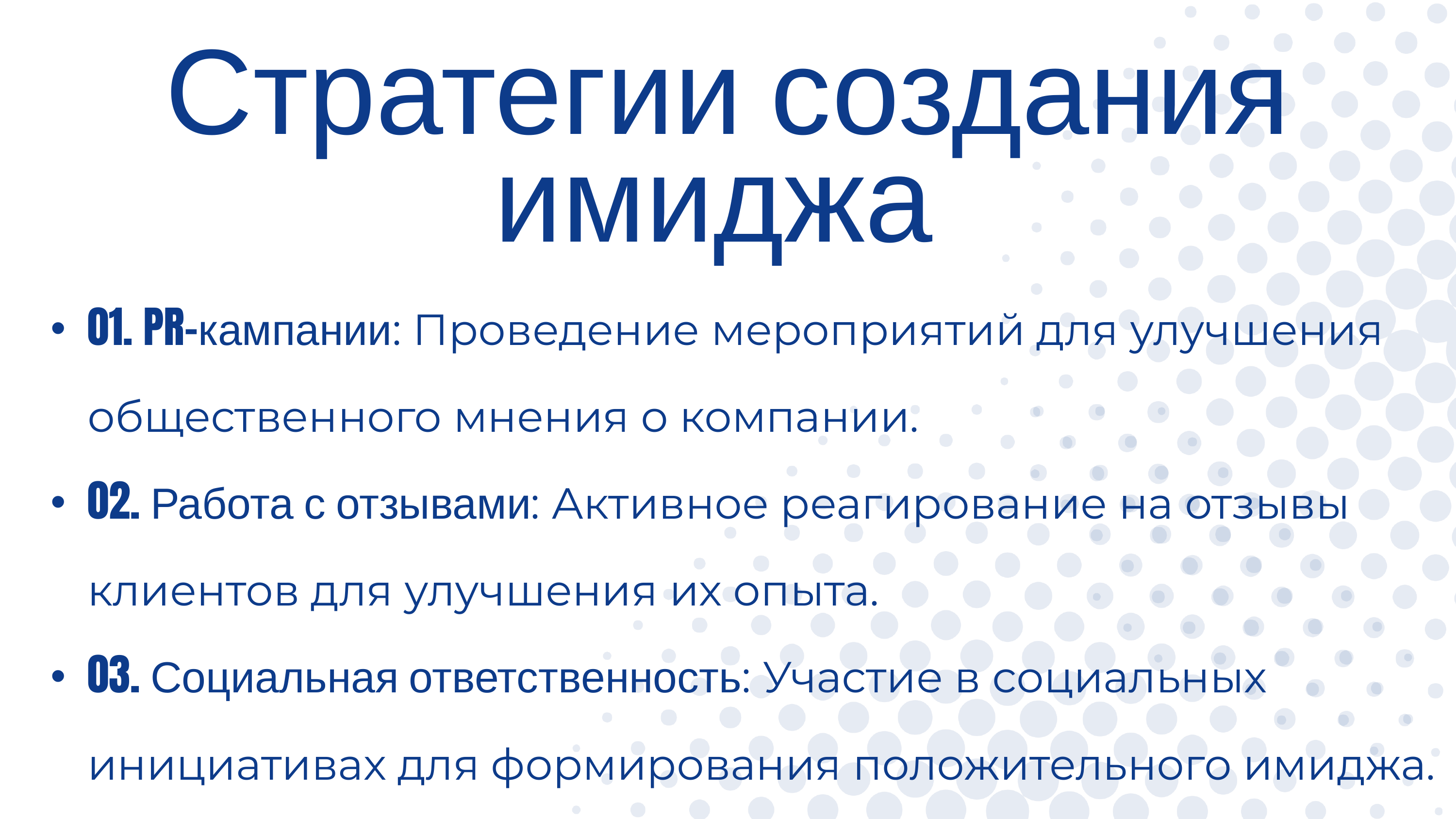

Стратегии создания имиджа
01. PR-кампании: Проведение мероприятий для улучшения общественного мнения о компании.
02. Работа с отзывами: Активное реагирование на отзывы клиентов для улучшения их опыта.
03. Социальная ответственность: Участие в социальных инициативах для формирования положительного имиджа.